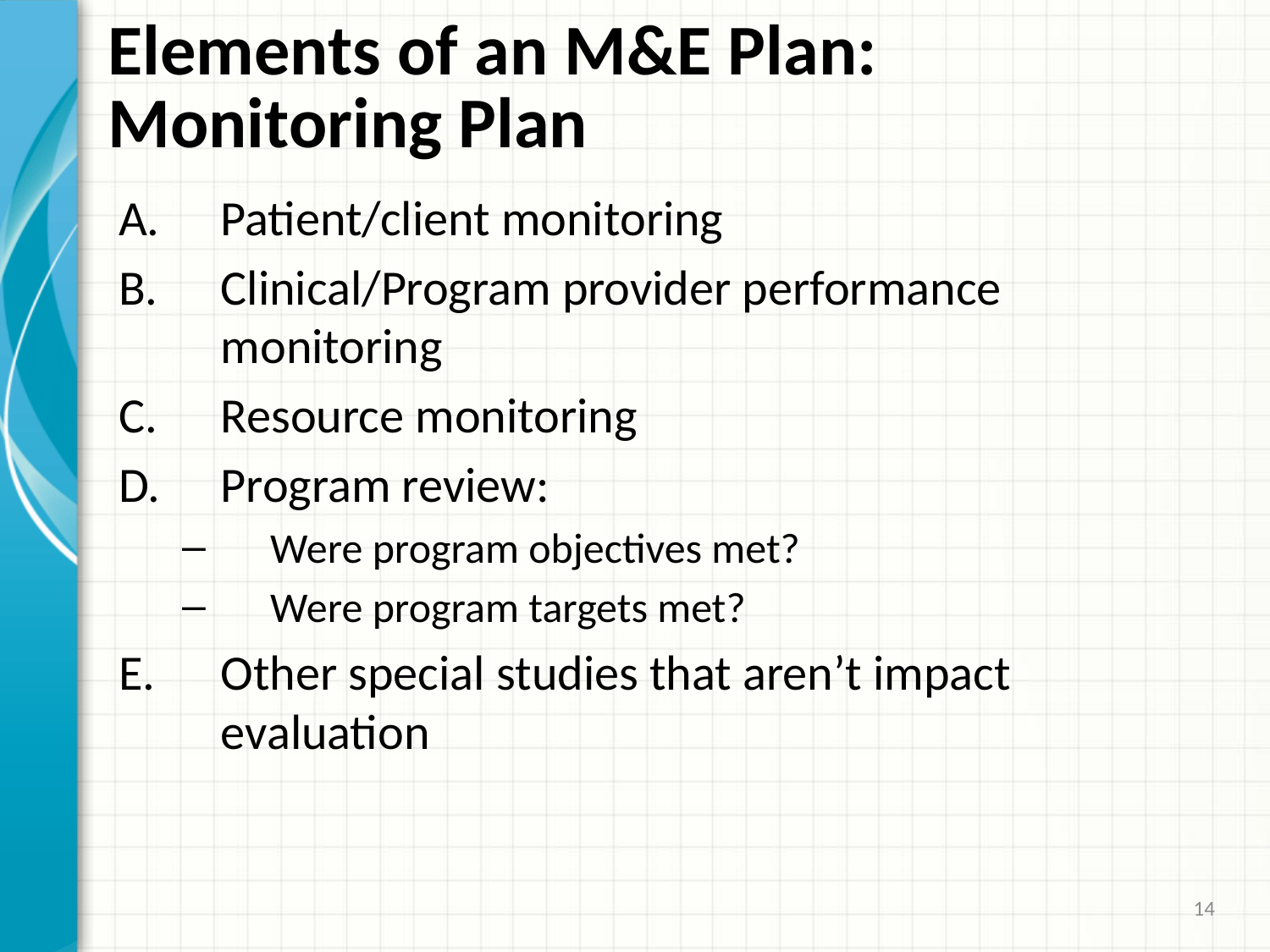

# Elements of an M&E Plan: Monitoring Plan
Patient/client monitoring
Clinical/Program provider performance monitoring
Resource monitoring
Program review:
Were program objectives met?
Were program targets met?
Other special studies that aren’t impact evaluation

14